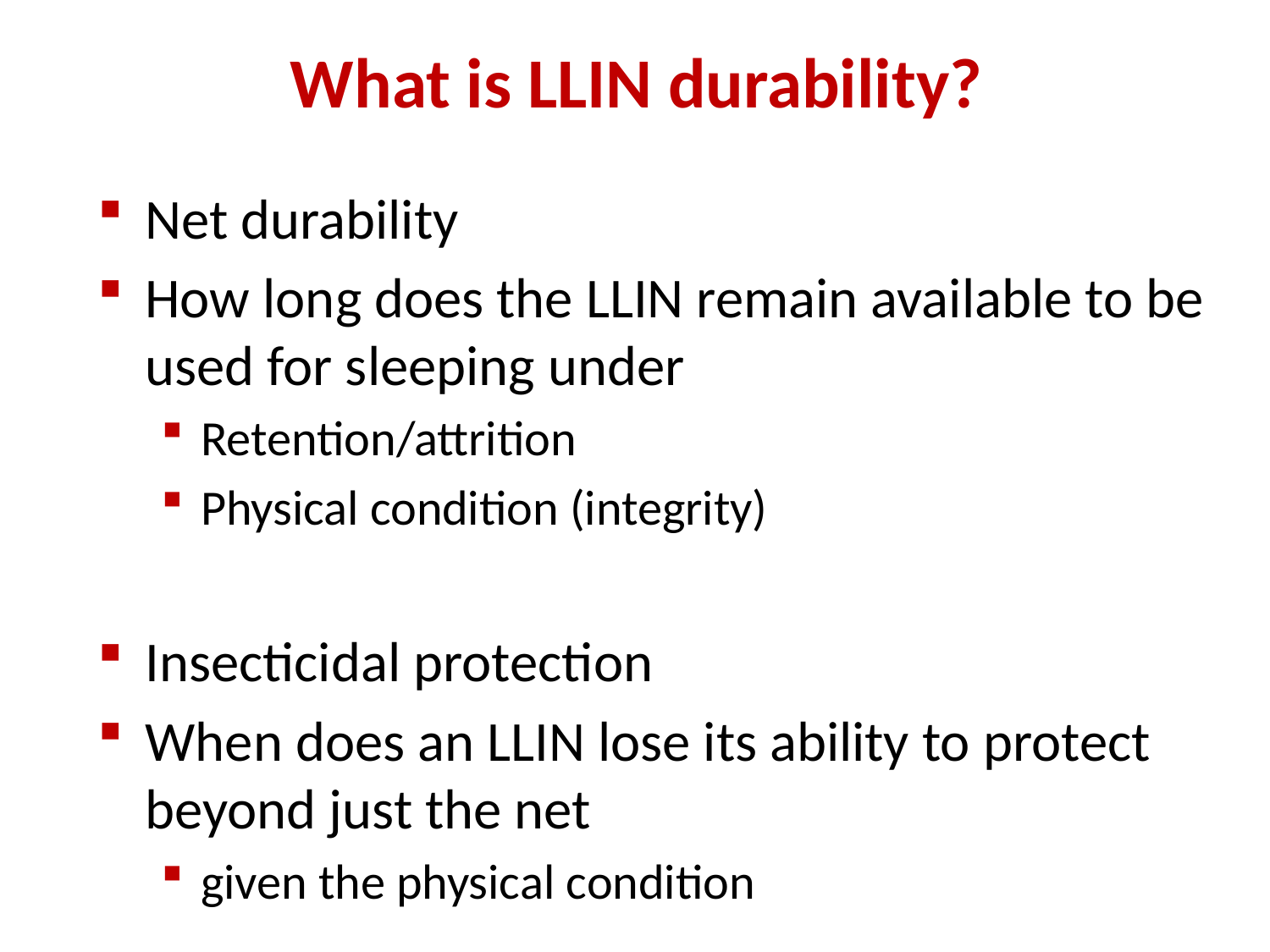

# What is LLIN durability?
Net durability
How long does the LLIN remain available to be used for sleeping under
Retention/attrition
Physical condition (integrity)

Insecticidal protection
When does an LLIN lose its ability to protect beyond just the net
given the physical condition